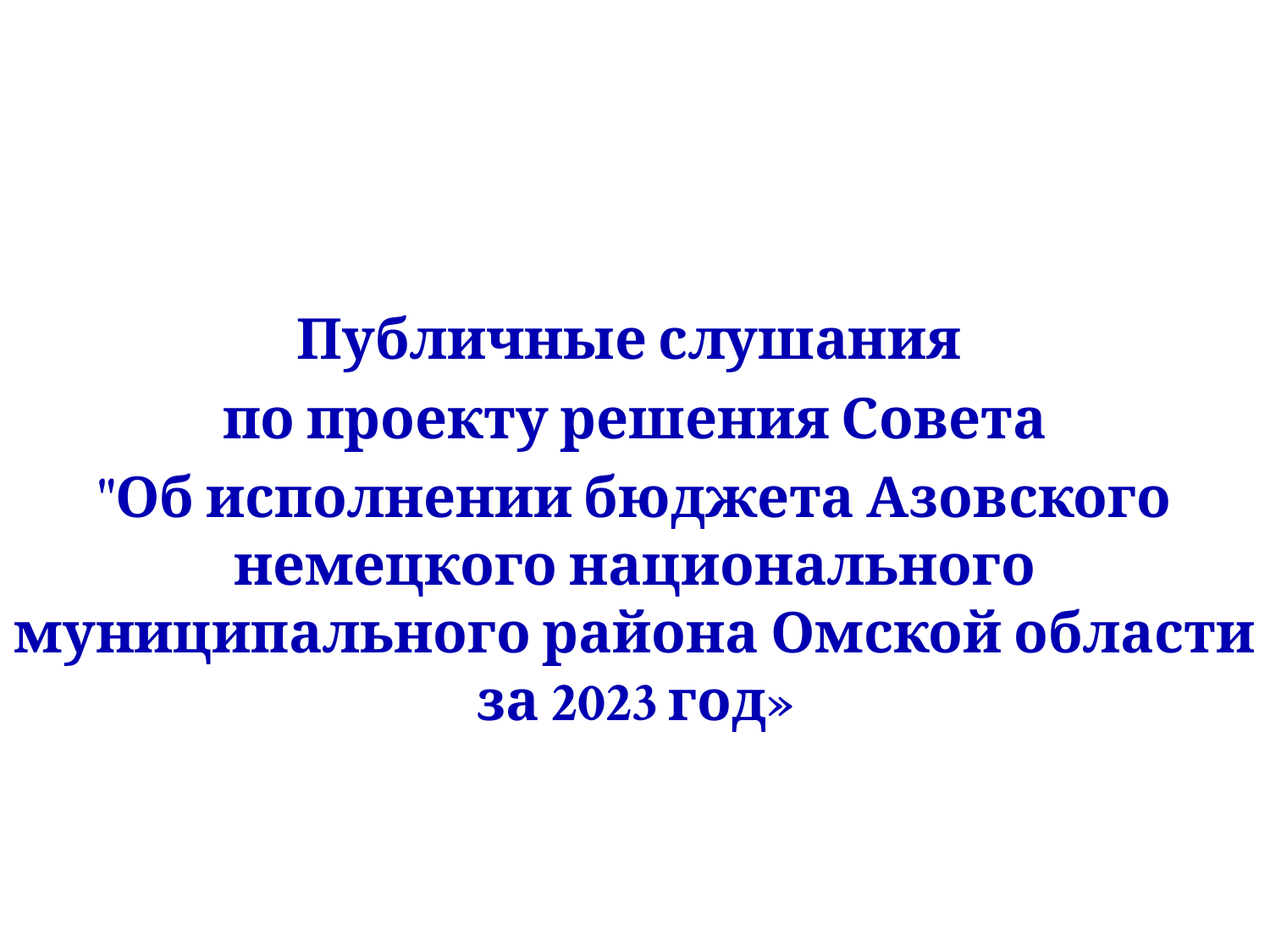

Публичные слушания
по проекту решения Совета
"Об исполнении бюджета Азовского немецкого национального муниципального района Омской области за 2023 год»